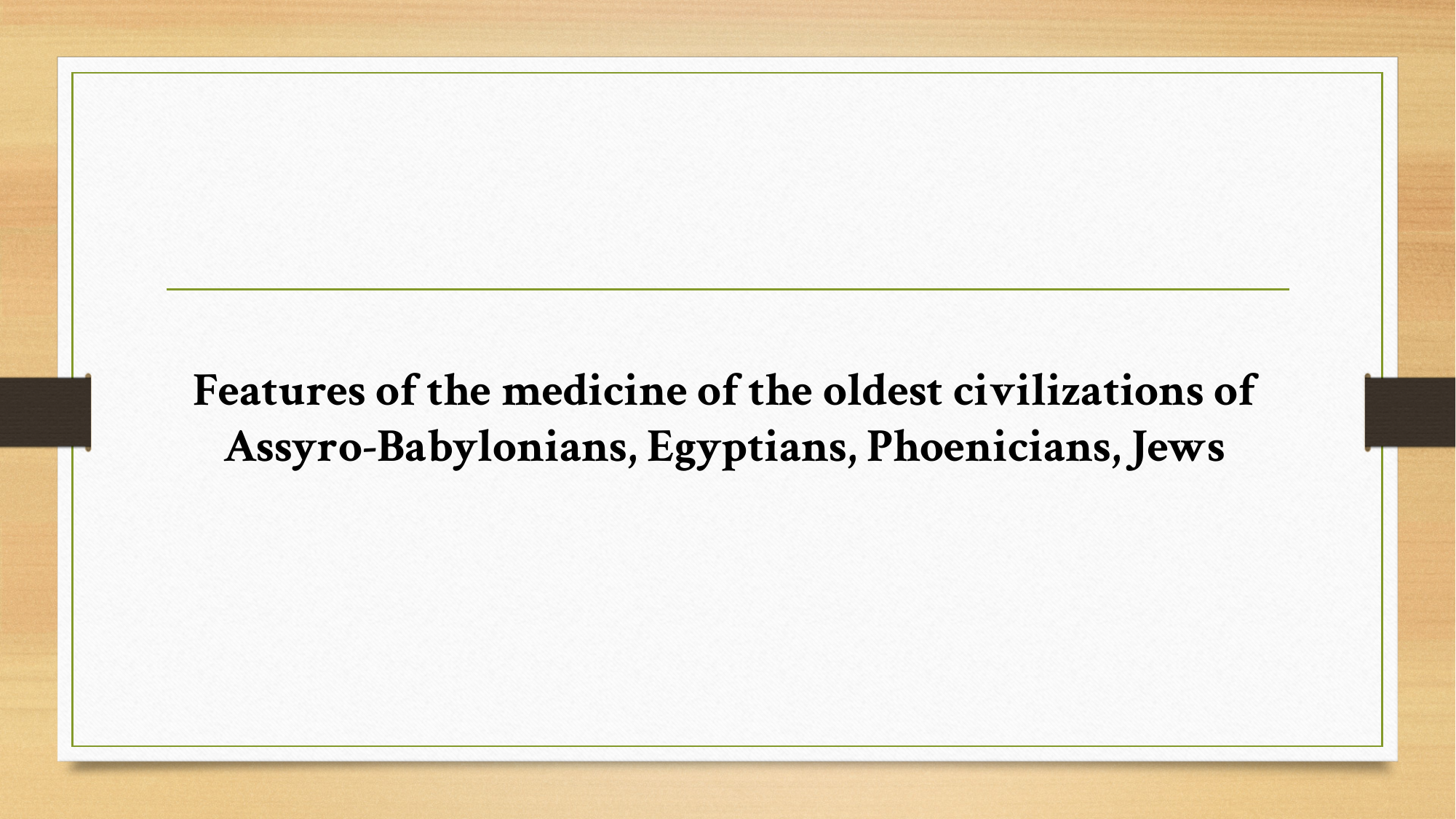

# Features of the medicine of the oldest civilizations of Assyro-Babylonians, Egyptians, Phoenicians, Jews